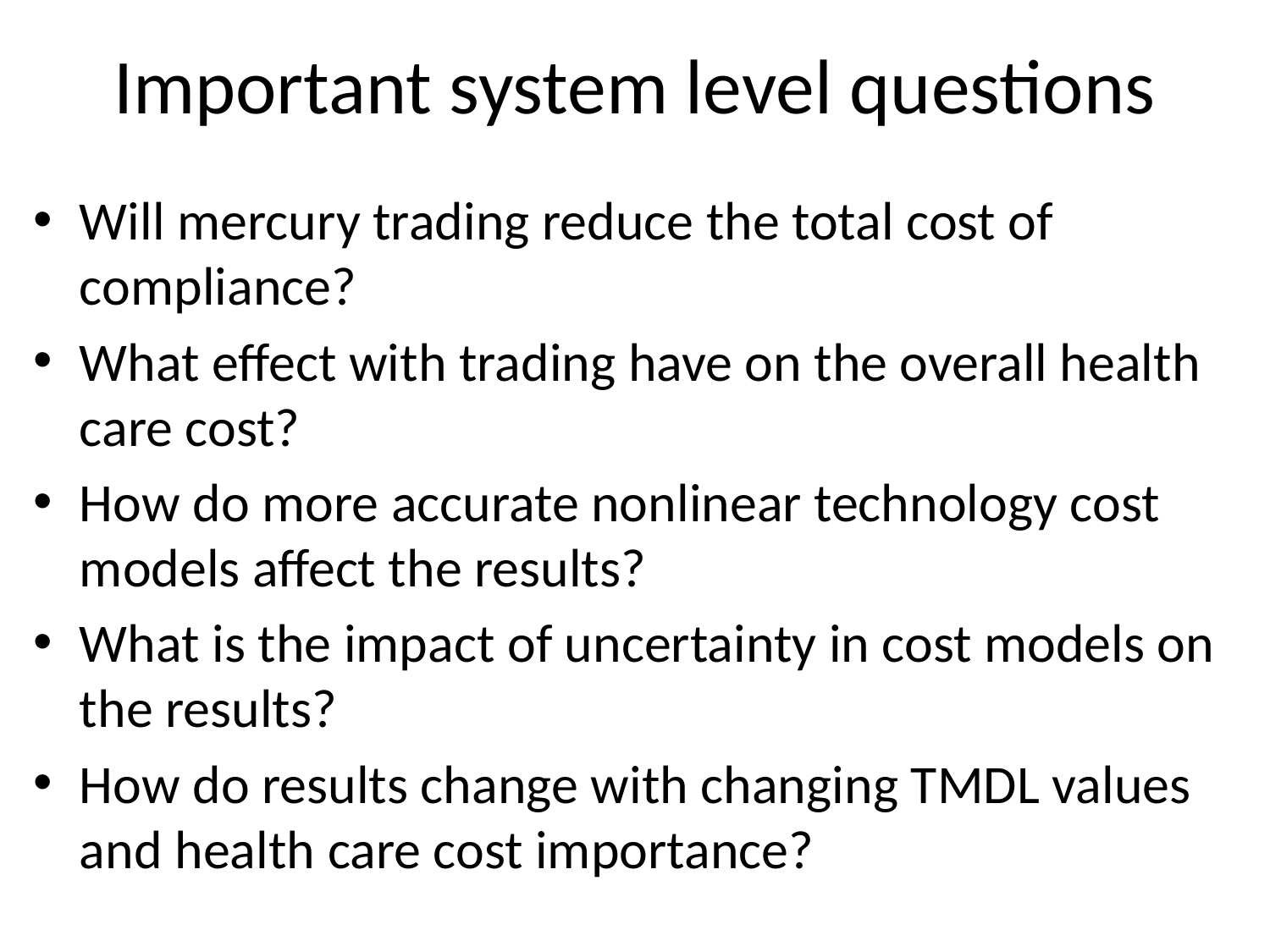

# Important system level questions
Will mercury trading reduce the total cost of compliance?
What effect with trading have on the overall health care cost?
How do more accurate nonlinear technology cost models affect the results?
What is the impact of uncertainty in cost models on the results?
How do results change with changing TMDL values and health care cost importance?